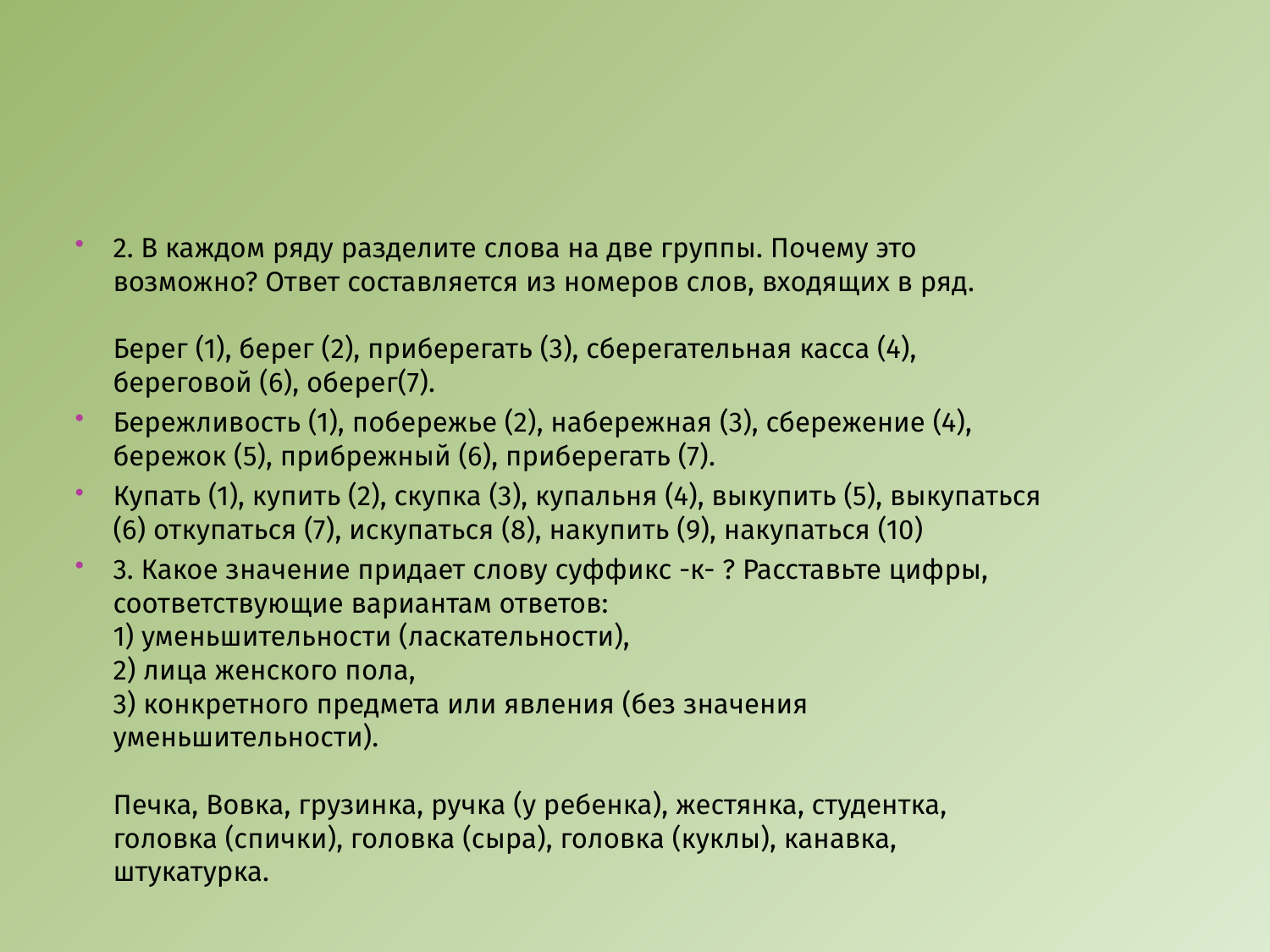

#
2. В каждом ряду разделите слова на две группы. Почему это возможно? Ответ составляется из номеров слов, входящих в ряд.
Берег (1), берег (2), приберегать (3), сберегательная касса (4), береговой (6), оберег(7).
Бережливость (1), побережье (2), набережная (3), сбережение (4), бережок (5), прибрежный (6), приберегать (7).
Купать (1), купить (2), скупка (3), купальня (4), выкупить (5), выкупаться (6) откупаться (7), искупаться (8), накупить (9), накупаться (10)
3. Какое значение придает слову суффикс -к- ? Расставьте цифры, соответствующие вариантам ответов:
1) уменьшительности (ласкательности),
2) лица женского пола,
3) конкретного предмета или явления (без значения уменьшительности).
Печка, Вовка, грузинка, ручка (у ребенка), жестянка, студентка, головка (спички), головка (сыра), головка (куклы), канавка, штукатурка.